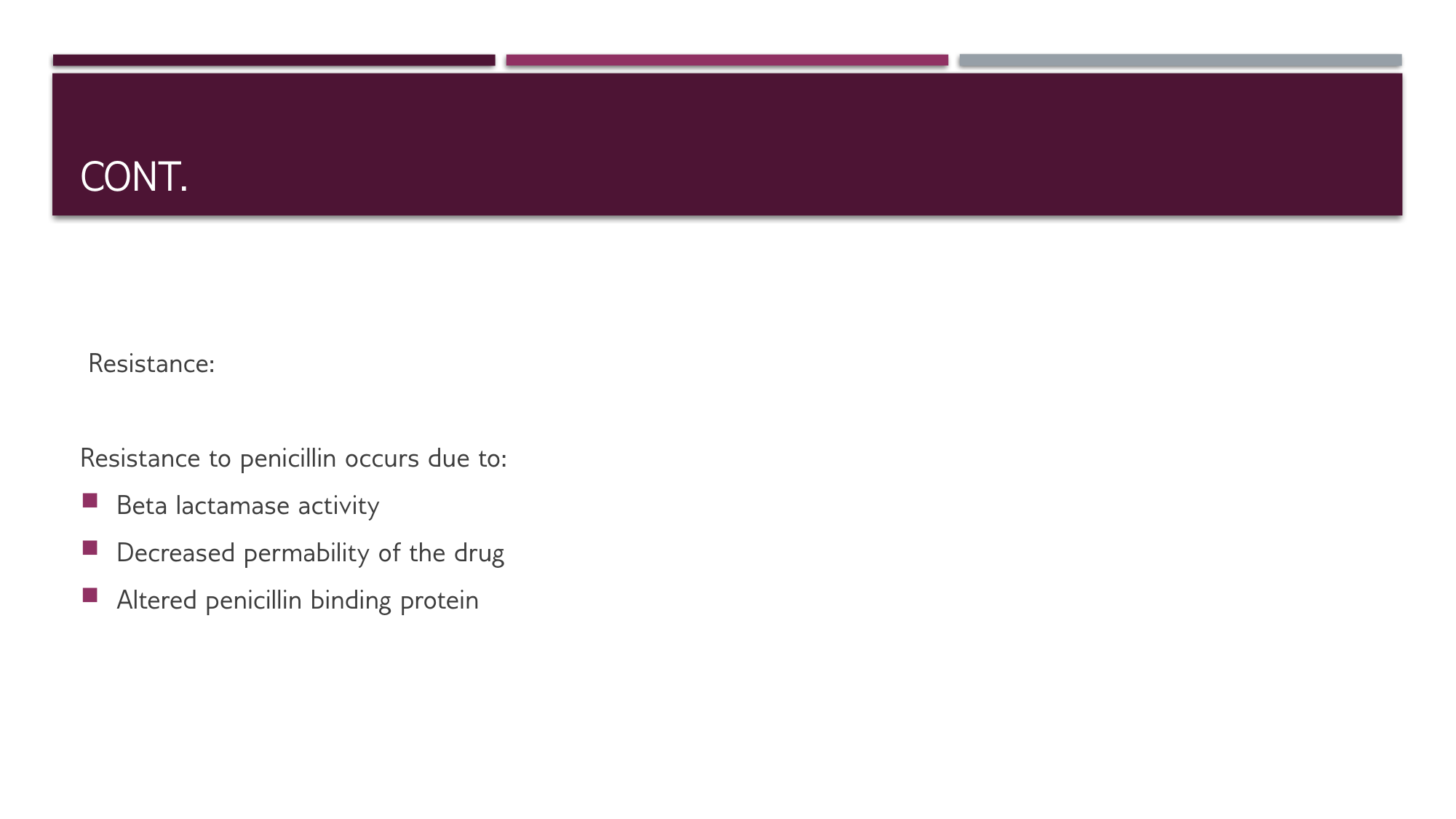

# Cont.
 Resistance:

Resistance to penicillin occurs due to:
Beta lactamase activity
Decreased permability of the drug
Altered penicillin binding protein